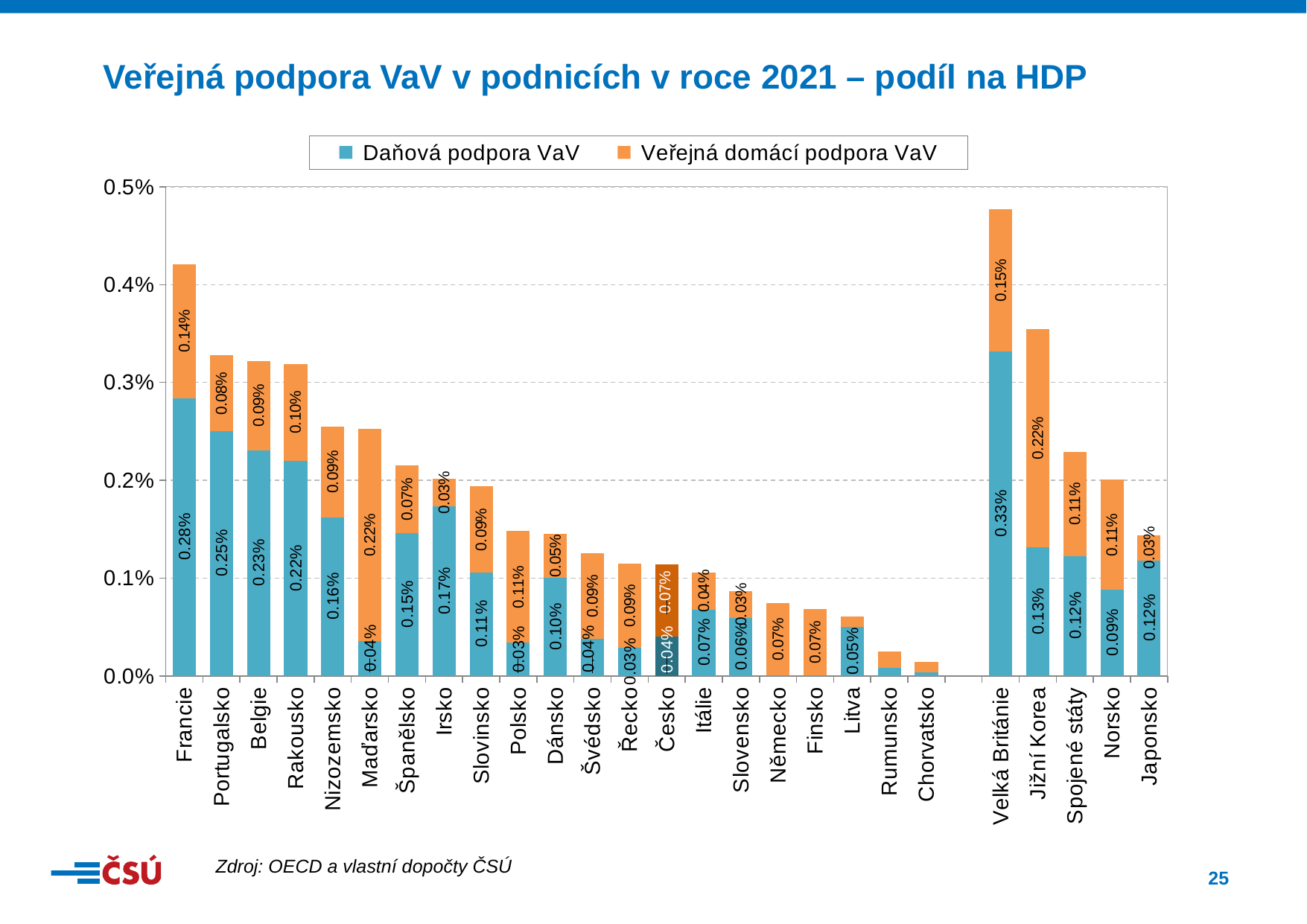

Veřejná podpora VaV v podnicích v roce 2021 – podíl na HDP

### Chart

| Category |  Daňová podpora VaV |  Veřejná domácí podpora VaV |
|---|---|---|
| Francie | 0.0028399999999999996 | 0.001369 |
| Portugalsko | 0.002503 | 0.000775 |
| Belgie | 0.002306 | 0.0009130000000000001 |
| Rakousko | 0.002198 | 0.00099 |
| Nizozemsko | 0.001621 | 0.0009279999999999999 |
| Maďarsko | 0.000354 | 0.002169 |
| Španělsko | 0.001461 | 0.000692 |
| Irsko | 0.0017349999999999998 | 0.000279 |
| Slovinsko | 0.001059 | 0.000878 |
| Polsko | 0.000338 | 0.001145 |
| Dánsko | 0.001003 | 0.000451 |
| Švédsko | 0.00038100000000000005 | 0.0008740000000000001 |
| Řecko | 0.000287 | 0.000858 |
| Česko | 0.0004 | 0.0007430000000000001 |
| Itálie | 0.000679 | 0.00037699999999999995 |
| Slovensko | 0.000596 | 0.000268 |
| Německo | 5e-06 | 0.000737 |
| Finsko | 4e-06 | 0.00068 |
| Litva | 0.0005 | 0.000106 |
| Rumunsko | 8.4e-05 | 0.000166 |
| Chorvatsko | 3.6e-05 | 0.000106 |
|  | None | None |
| Velká Británie | 0.003316 | 0.001455 |
| Jižní Korea | 0.001312 | 0.002235 |
| Spojené státy | 0.0012280000000000001 | 0.001059 |
| Norsko | 0.000881 | 0.0011250000000000001 |
| Japonsko | 0.001181 | 0.00025499999999999996 |
Zdroj: OECD a vlastní dopočty ČSÚ